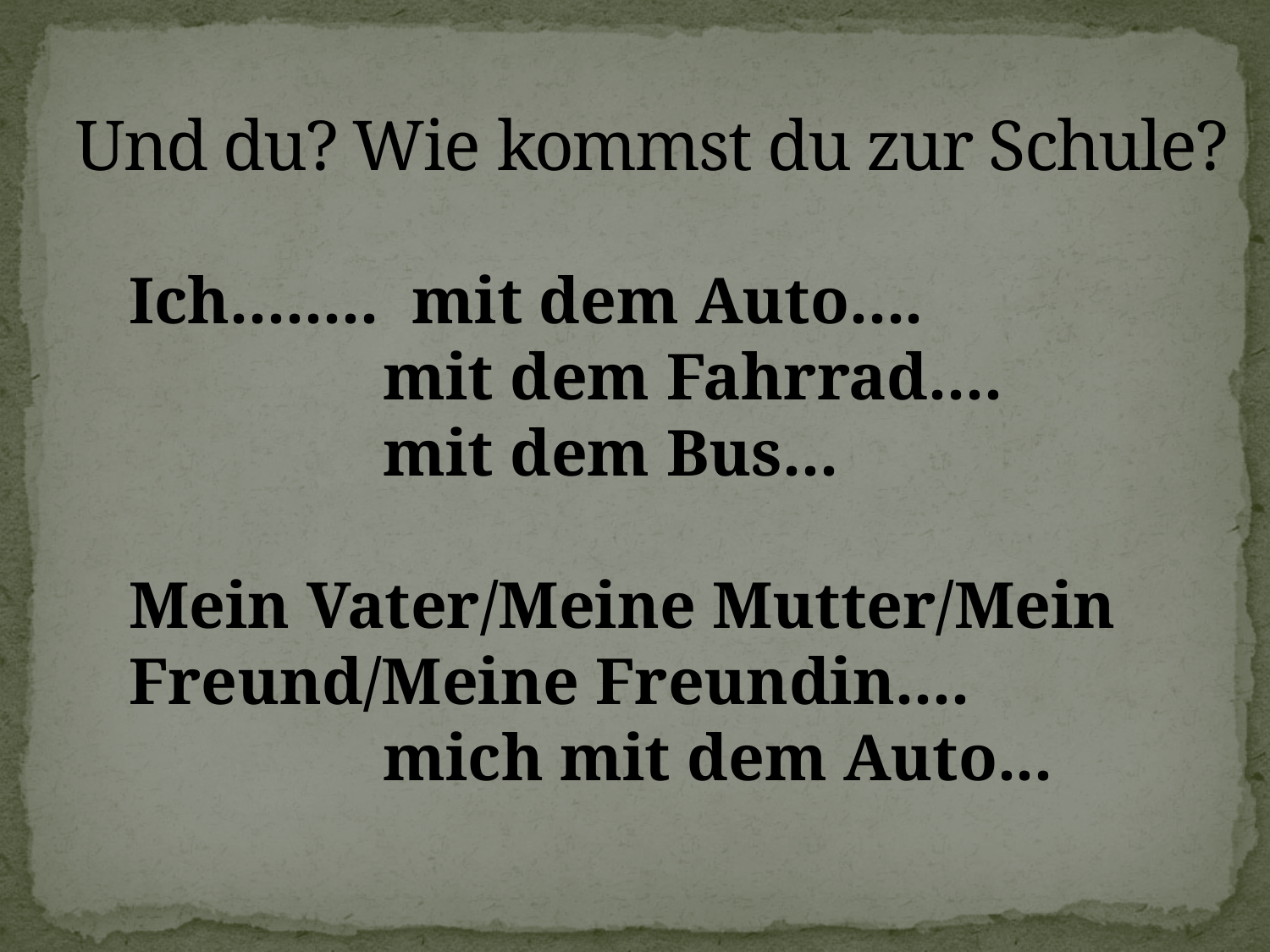

# Und du? Wie kommst du zur Schule?
Ich........  mit dem Auto....
		mit dem Fahrrad....
		mit dem Bus...

Mein Vater/Meine Mutter/Mein Freund/Meine Freundin....
		mich mit dem Auto...